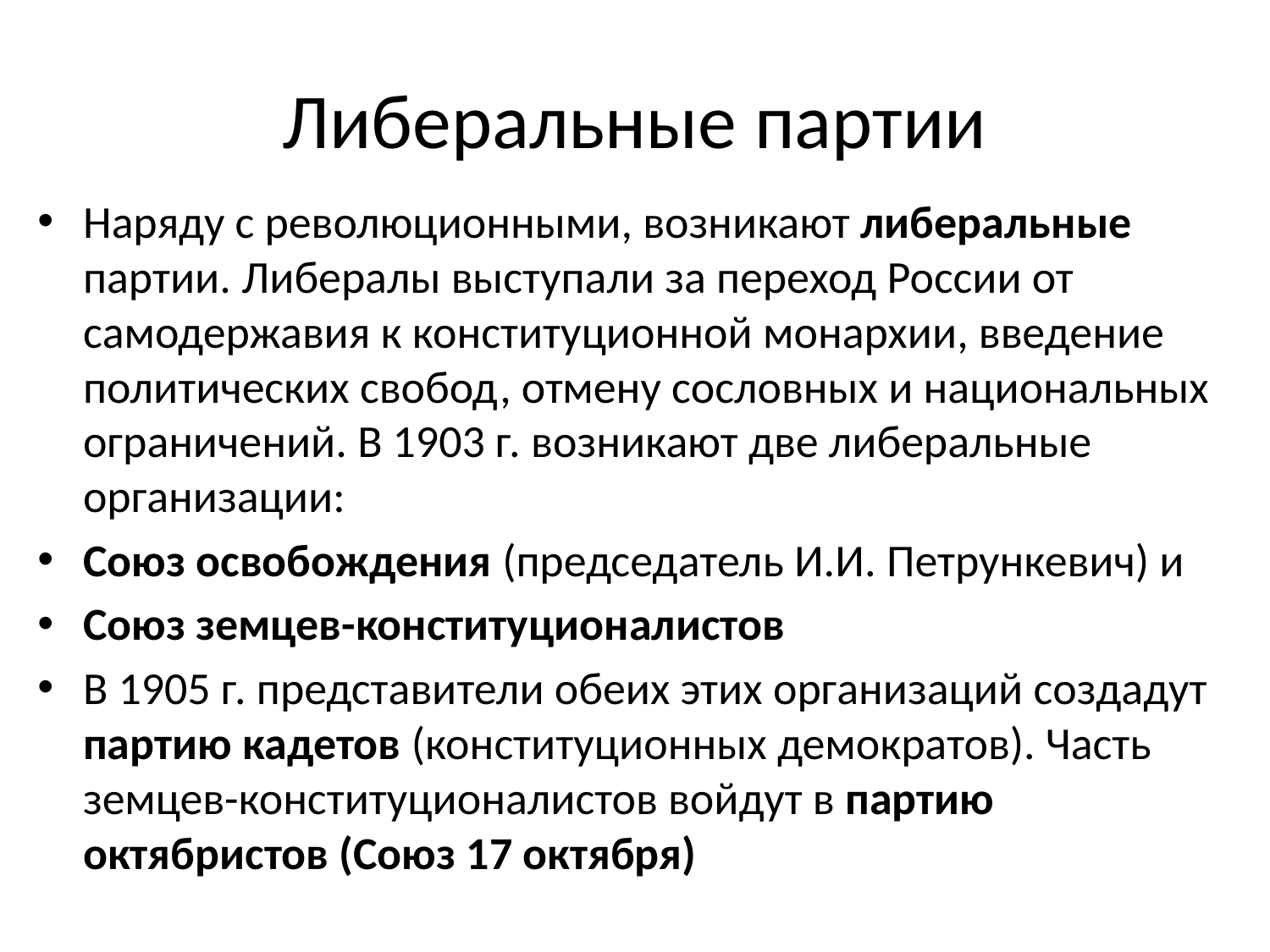

# Либеральные партии
Наряду с революционными, возникают либеральные партии. Либералы выступали за переход России от самодержавия к конституционной монархии, введение политических свобод, отмену сословных и национальных ограничений. В 1903 г. возникают две либеральные организации:
Союз освобождения (председатель И.И. Петрункевич) и
Союз земцев-конституционалистов
В 1905 г. представители обеих этих организаций создадут партию кадетов (конституционных демократов). Часть земцев-конституционалистов войдут в партию октябристов (Союз 17 октября)